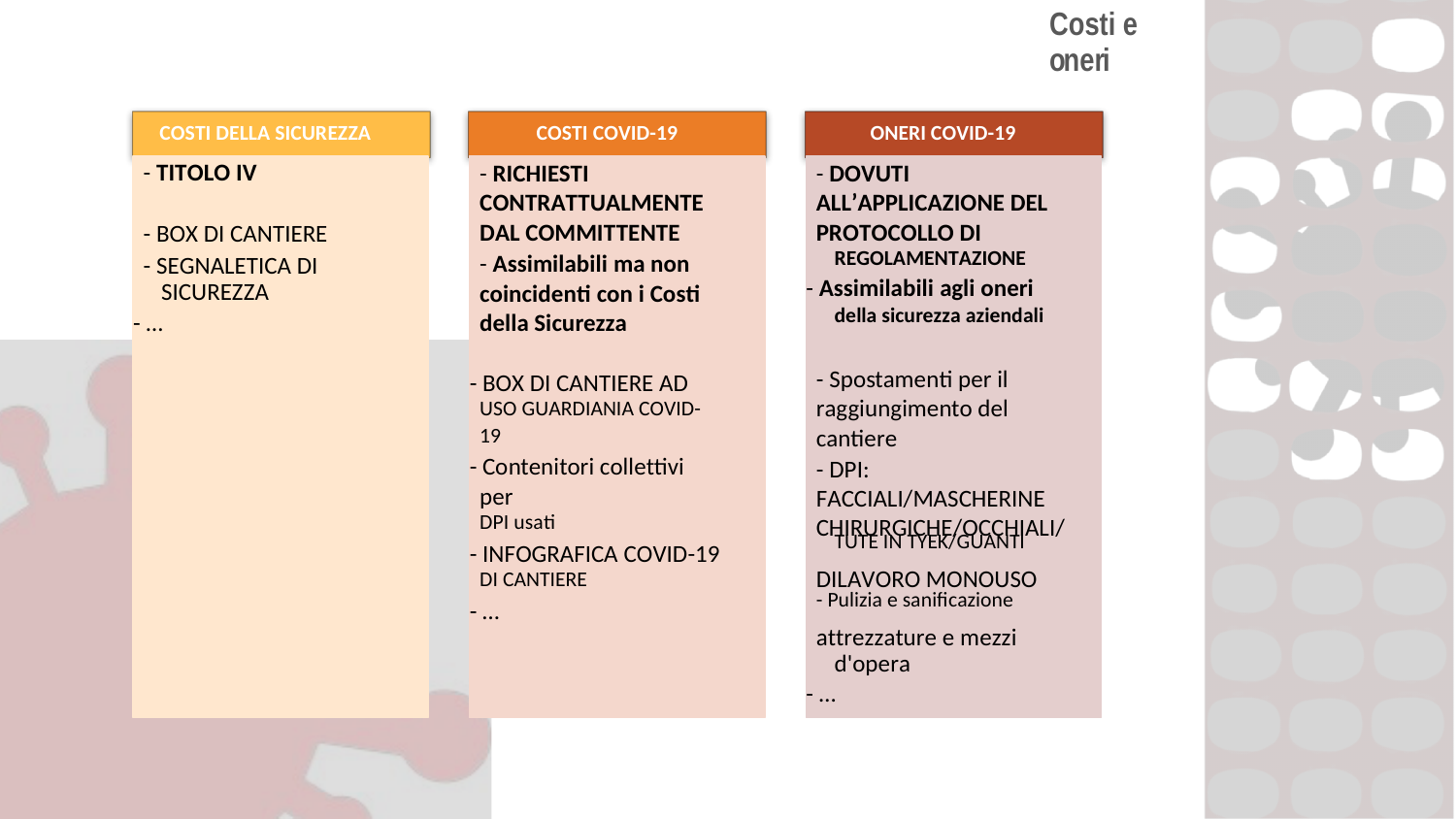

Costi e oneri

COSTI DELLA SICUREZZA
COSTI COVID-19
ONERI COVID-19

- TITOLO IV
- BOX DI CANTIERE
- SEGNALETICA DI SICUREZZA
- …

- RICHIESTI
CONTRATTUALMENTE
DAL COMMITTENTE
- Assimilabili ma non
coincidenti con i Costi
della Sicurezza
- BOX DI CANTIERE AD
USO GUARDIANIA COVID-
19
- Contenitori collettivi per
DPI usati
- INFOGRAFICA COVID-19
DI CANTIERE
- …

- DOVUTI
ALL’APPLICAZIONE DEL
PROTOCOLLO DI
- Assimilabili agli oneri
- Spostamenti per il
raggiungimento del
cantiere
- DPI:
FACCIALI/MASCHERINE
CHIRURGICHE/OCCHIALI/
DILAVORO MONOUSO
attrezzature e mezzi d'opera
- …

REGOLAMENTAZIONE
della sicurezza aziendali

TUTE IN TYEK/GUANTI
- Pulizia e sanificazione